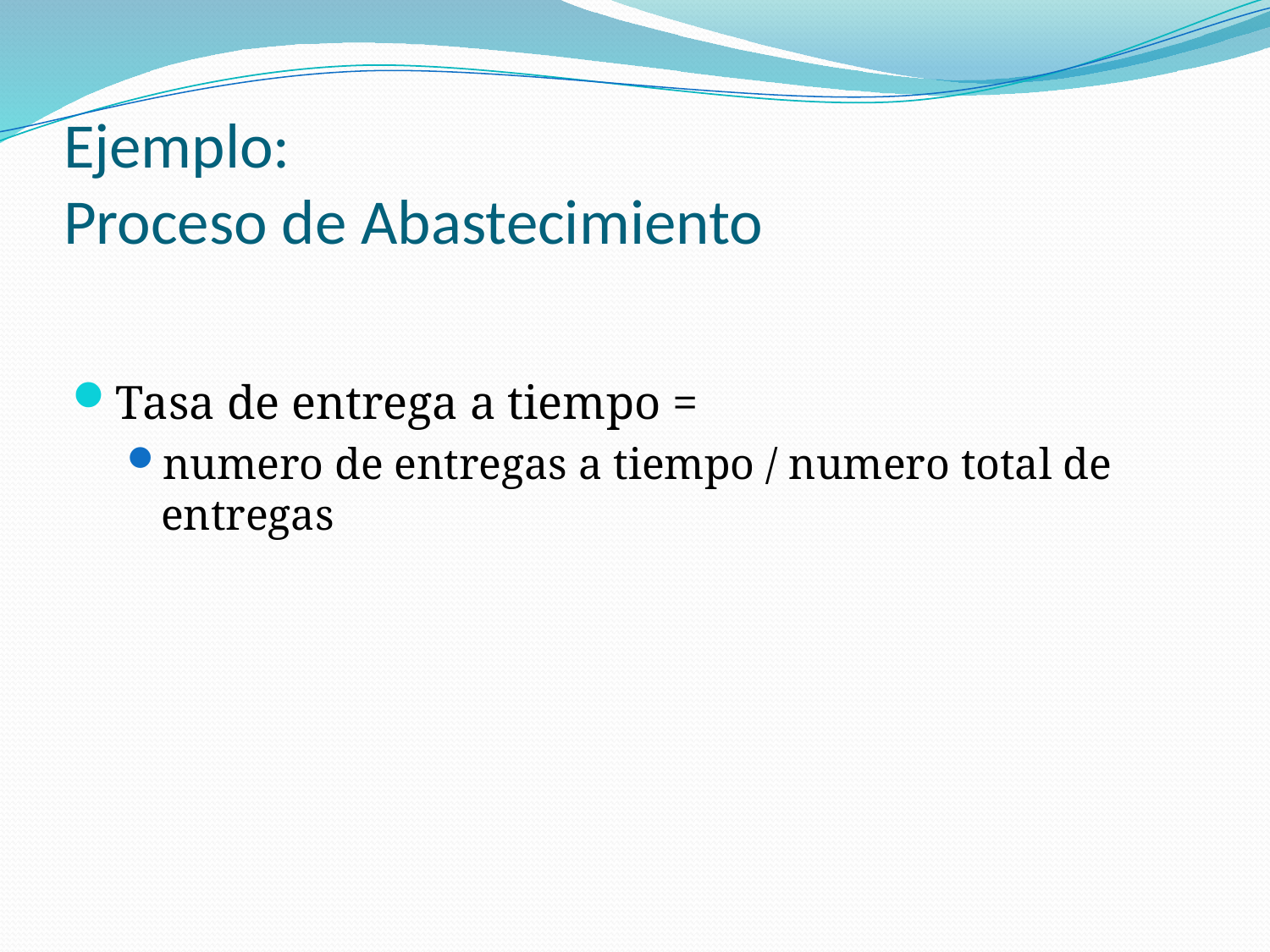

# Ejemplo: Proceso de Abastecimiento
Tasa de entrega a tiempo =
numero de entregas a tiempo / numero total de entregas